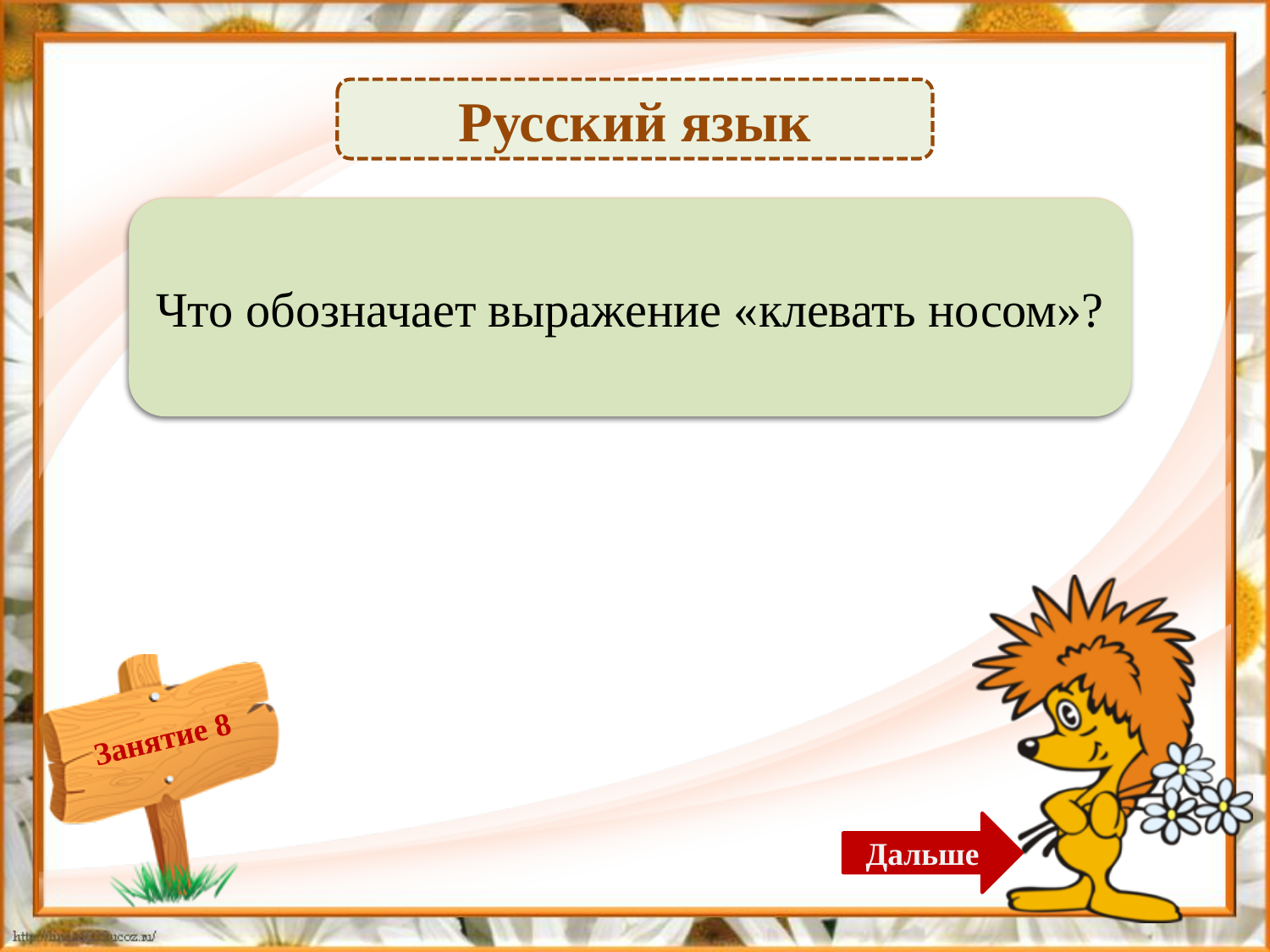

Русский язык
 Засыпать – 2б.
Что обозначает выражение «клевать носом»?

Дальше